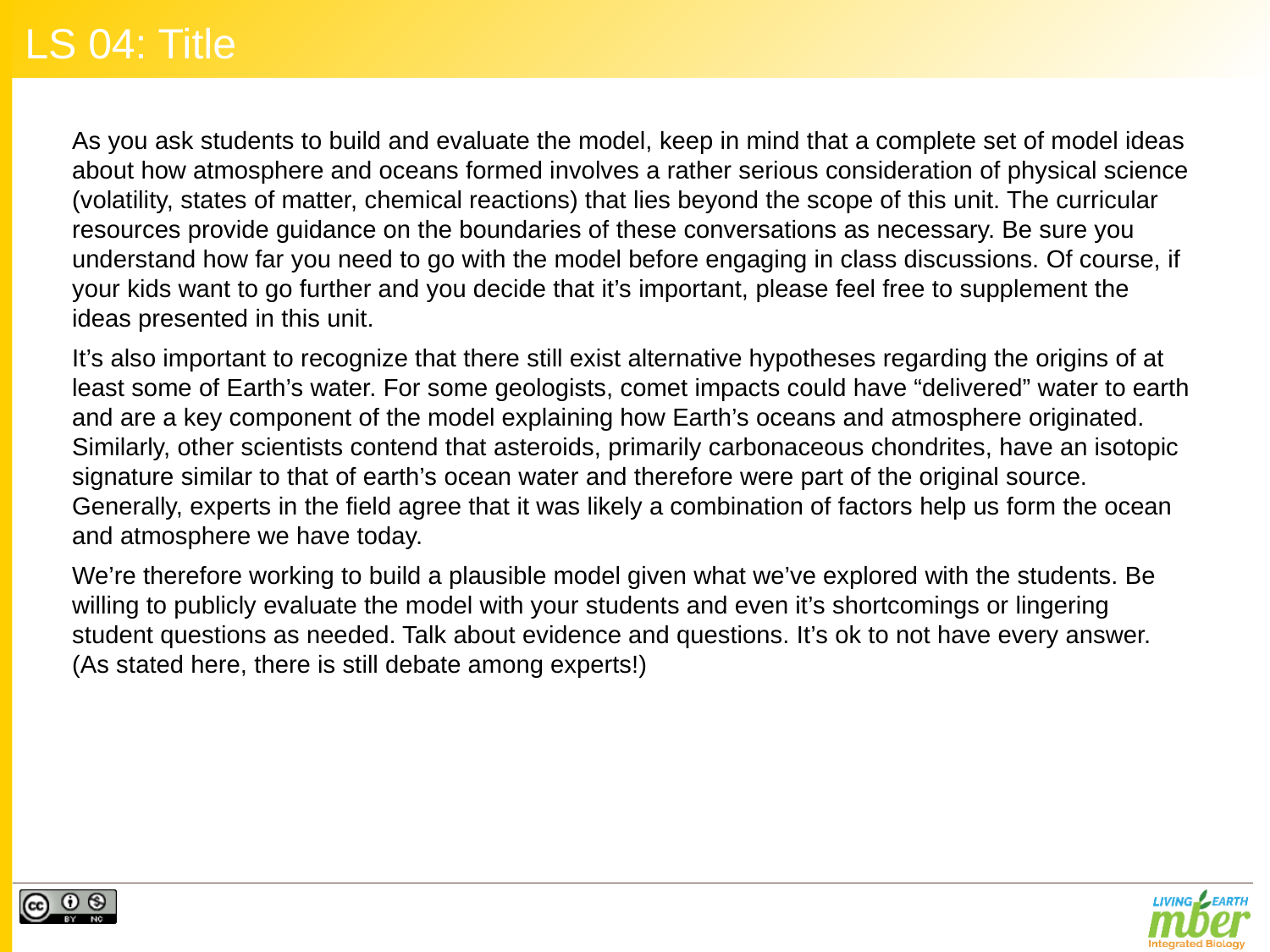

# LS 04: Title
As you ask students to build and evaluate the model, keep in mind that a complete set of model ideas about how atmosphere and oceans formed involves a rather serious consideration of physical science (volatility, states of matter, chemical reactions) that lies beyond the scope of this unit. The curricular resources provide guidance on the boundaries of these conversations as necessary. Be sure you understand how far you need to go with the model before engaging in class discussions. Of course, if your kids want to go further and you decide that it’s important, please feel free to supplement the ideas presented in this unit.
It’s also important to recognize that there still exist alternative hypotheses regarding the origins of at least some of Earth’s water. For some geologists, comet impacts could have “delivered” water to earth and are a key component of the model explaining how Earth’s oceans and atmosphere originated. Similarly, other scientists contend that asteroids, primarily carbonaceous chondrites, have an isotopic signature similar to that of earth’s ocean water and therefore were part of the original source. Generally, experts in the field agree that it was likely a combination of factors help us form the ocean and atmosphere we have today.
We’re therefore working to build a plausible model given what we’ve explored with the students. Be willing to publicly evaluate the model with your students and even it’s shortcomings or lingering student questions as needed. Talk about evidence and questions. It’s ok to not have every answer. (As stated here, there is still debate among experts!)